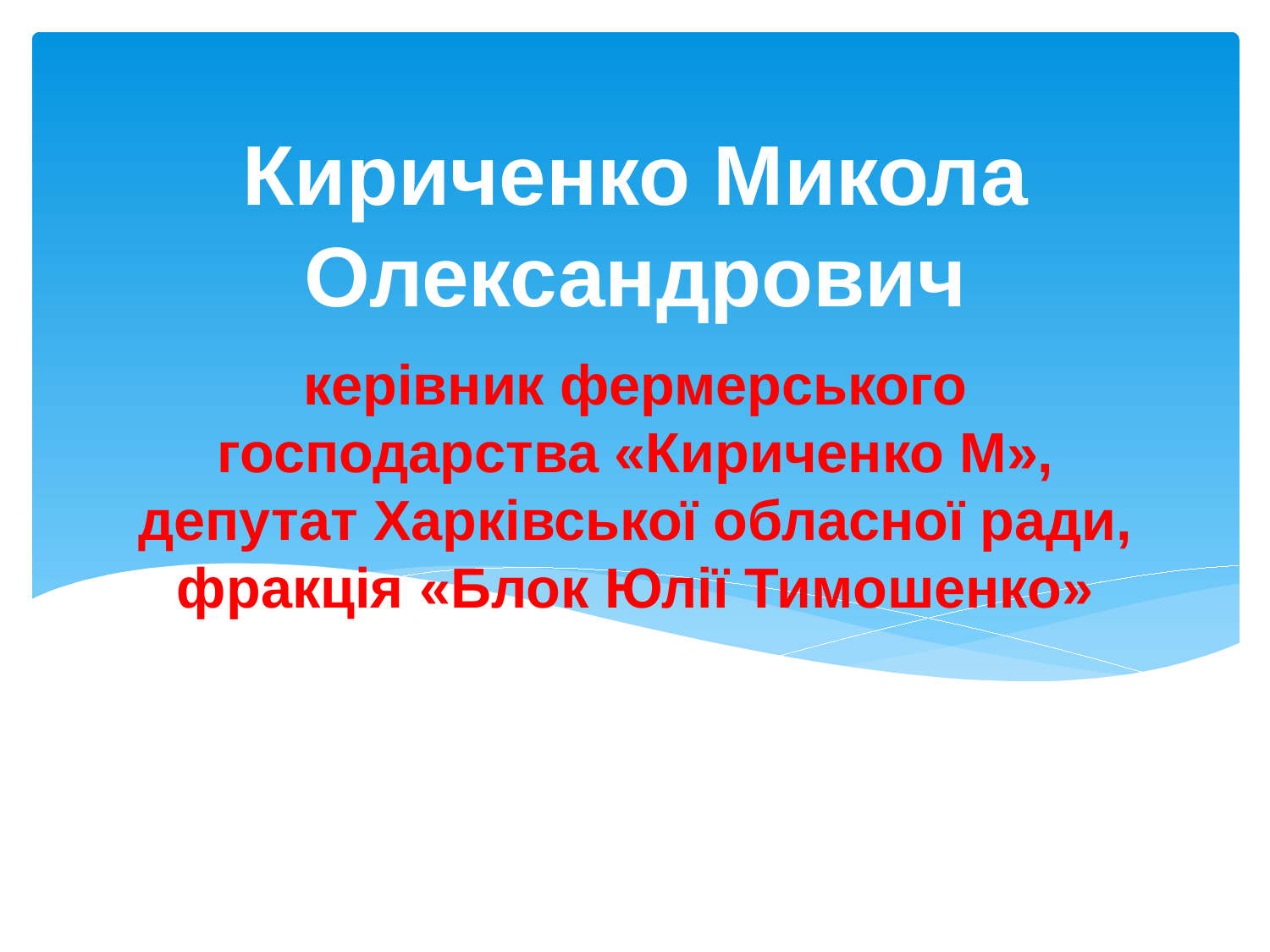

Кириченко Микола Олександрович
# керівник фермерського господарства «Кириченко М», депутат Харківської обласної ради, фракція «Блок Юлії Тимошенко»